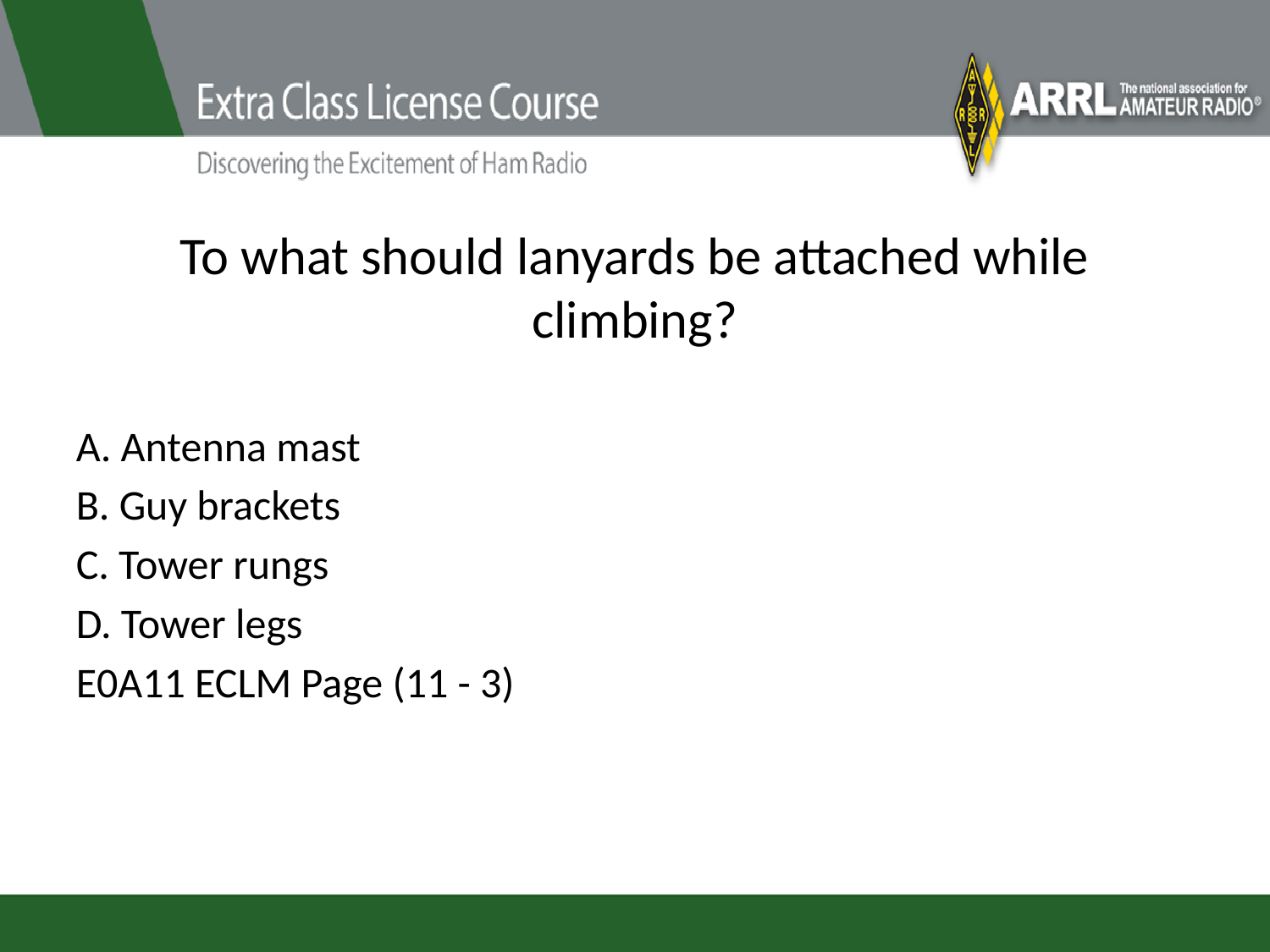

# To what should lanyards be attached while climbing?
A. Antenna mast
B. Guy brackets
C. Tower rungs
D. Tower legs
E0A11 ECLM Page (11 - 3)